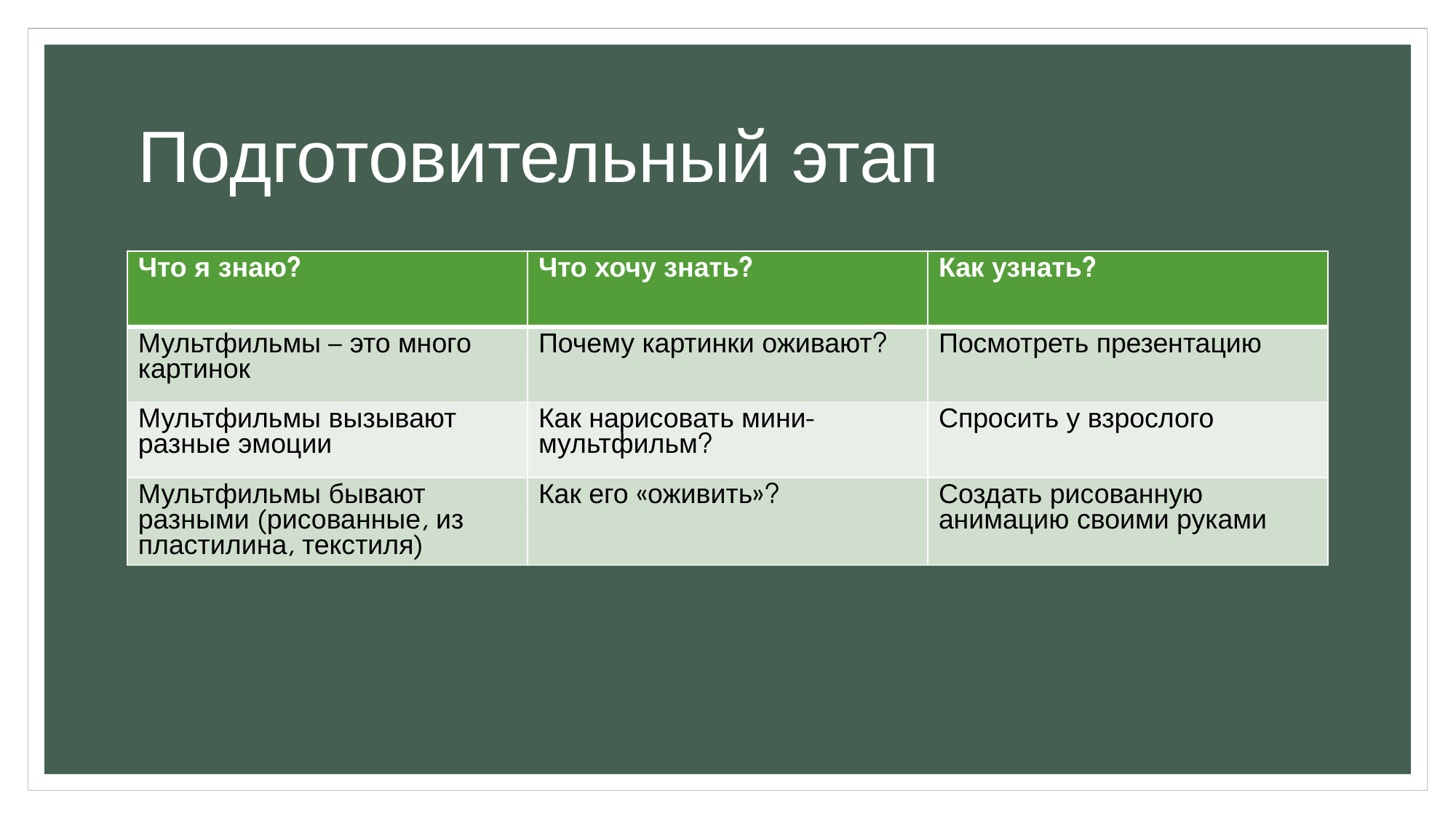

# Подготовительный этап
| Что я знаю? | Что хочу знать? | Как узнать? |
| --- | --- | --- |
| Мультфильмы – это много картинок | Почему картинки оживают? | Посмотреть презентацию |
| Мультфильмы вызывают разные эмоции | Как нарисовать мини-мультфильм? | Спросить у взрослого |
| Мультфильмы бывают разными (рисованные, из пластилина, текстиля) | Как его «оживить»? | Создать рисованную анимацию своими руками |